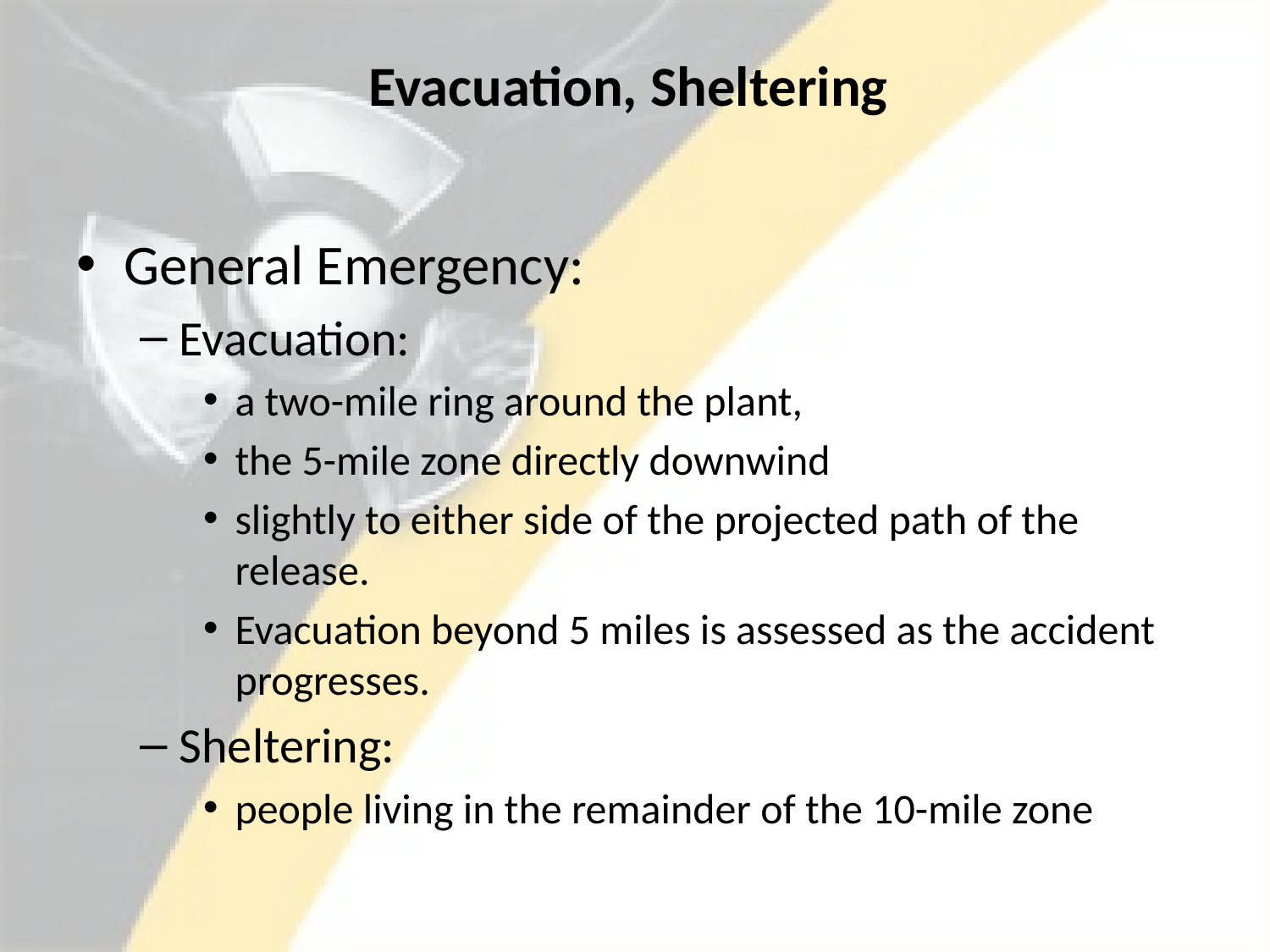

# Evacuation, Sheltering
General Emergency:
Evacuation:
a two-mile ring around the plant,
the 5-mile zone directly downwind
slightly to either side of the projected path of the release.
Evacuation beyond 5 miles is assessed as the accident progresses.
Sheltering:
people living in the remainder of the 10-mile zone